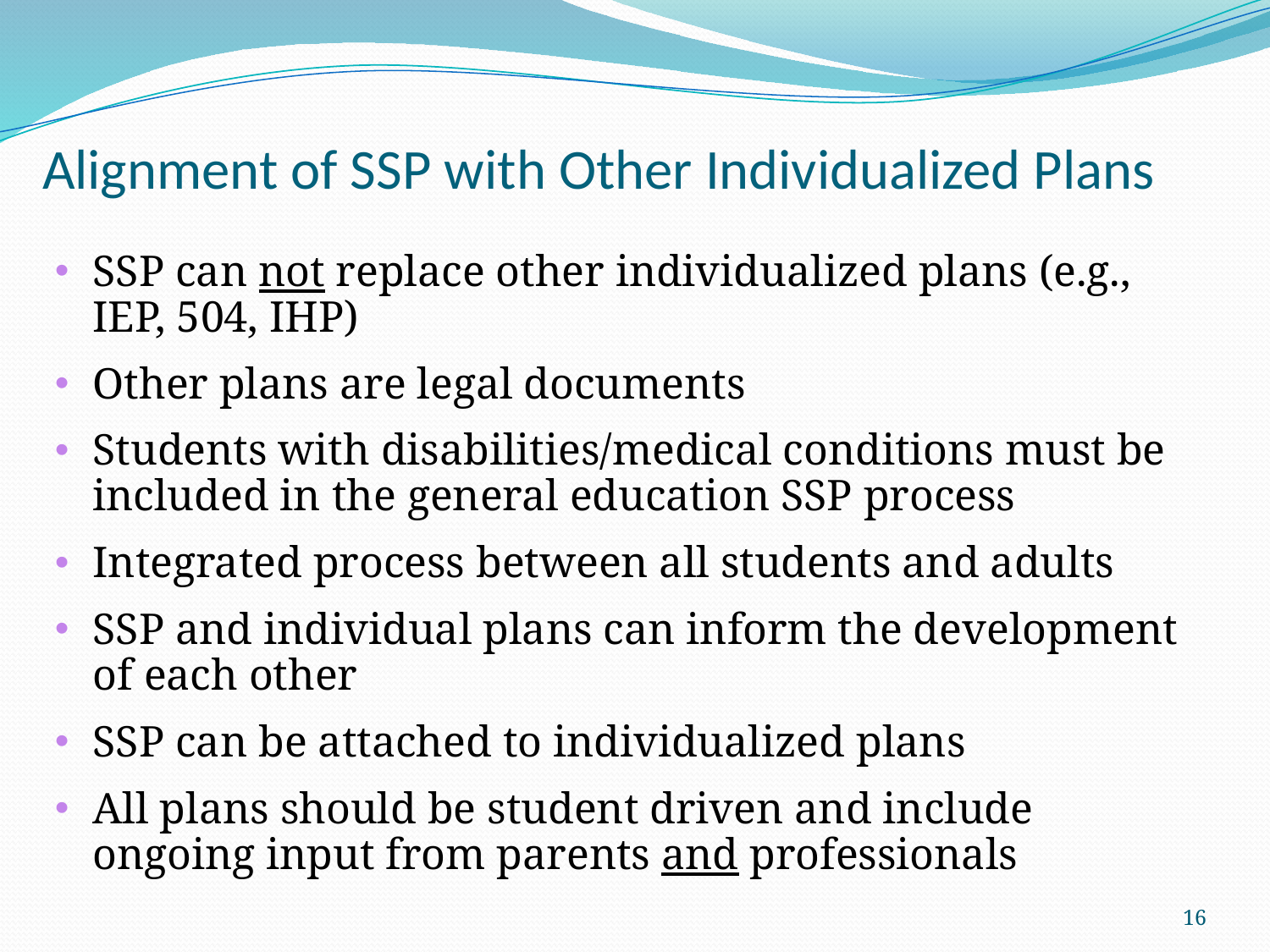

# Alignment of SSP with Other Individualized Plans
SSP can not replace other individualized plans (e.g., IEP, 504, IHP)
Other plans are legal documents
Students with disabilities/medical conditions must be included in the general education SSP process
Integrated process between all students and adults
SSP and individual plans can inform the development of each other
SSP can be attached to individualized plans
All plans should be student driven and include ongoing input from parents and professionals

16